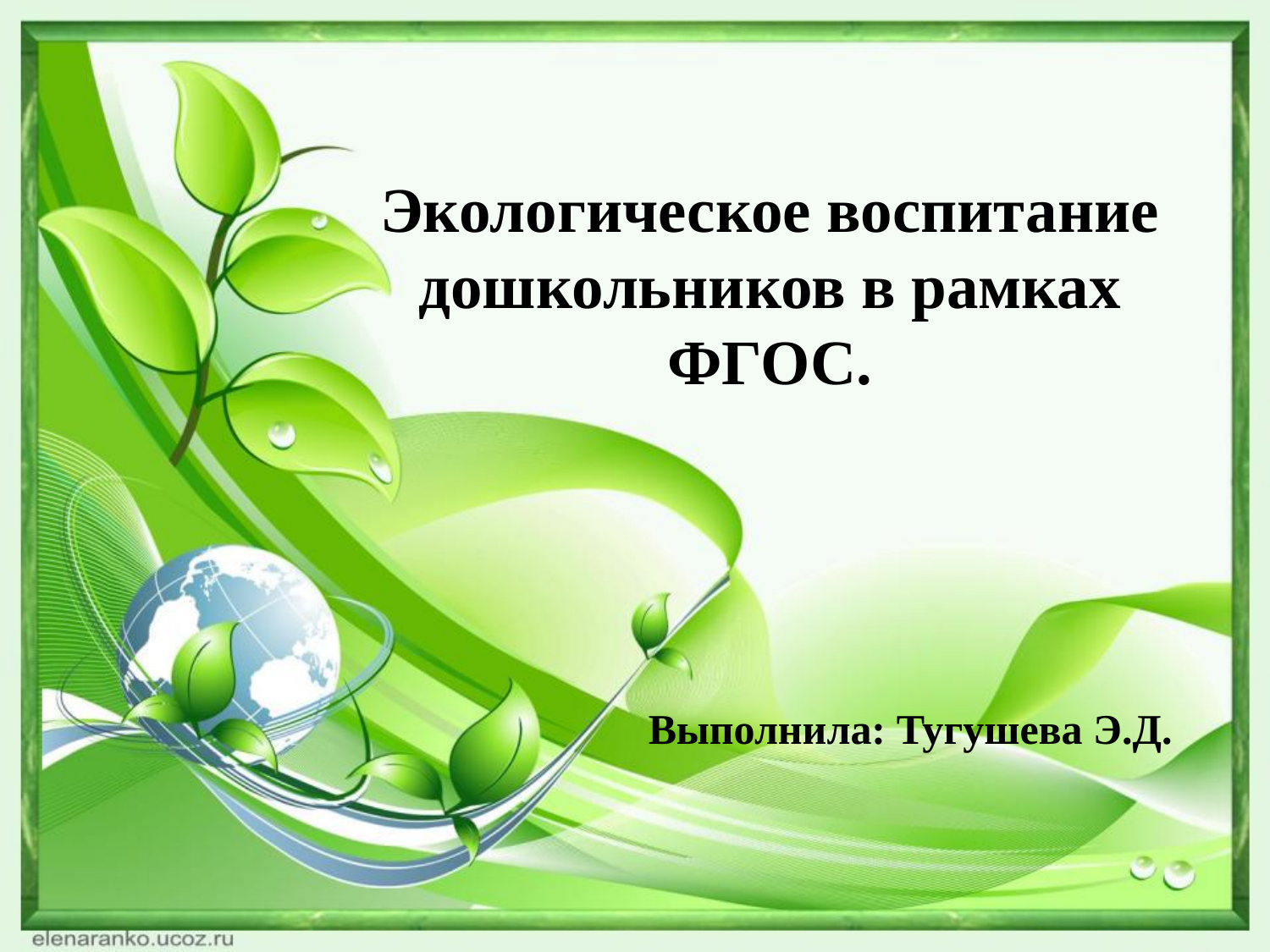

Экологическое воспитание дошкольников в рамках ФГОС.

Выполнила: Тугушева Э.Д.